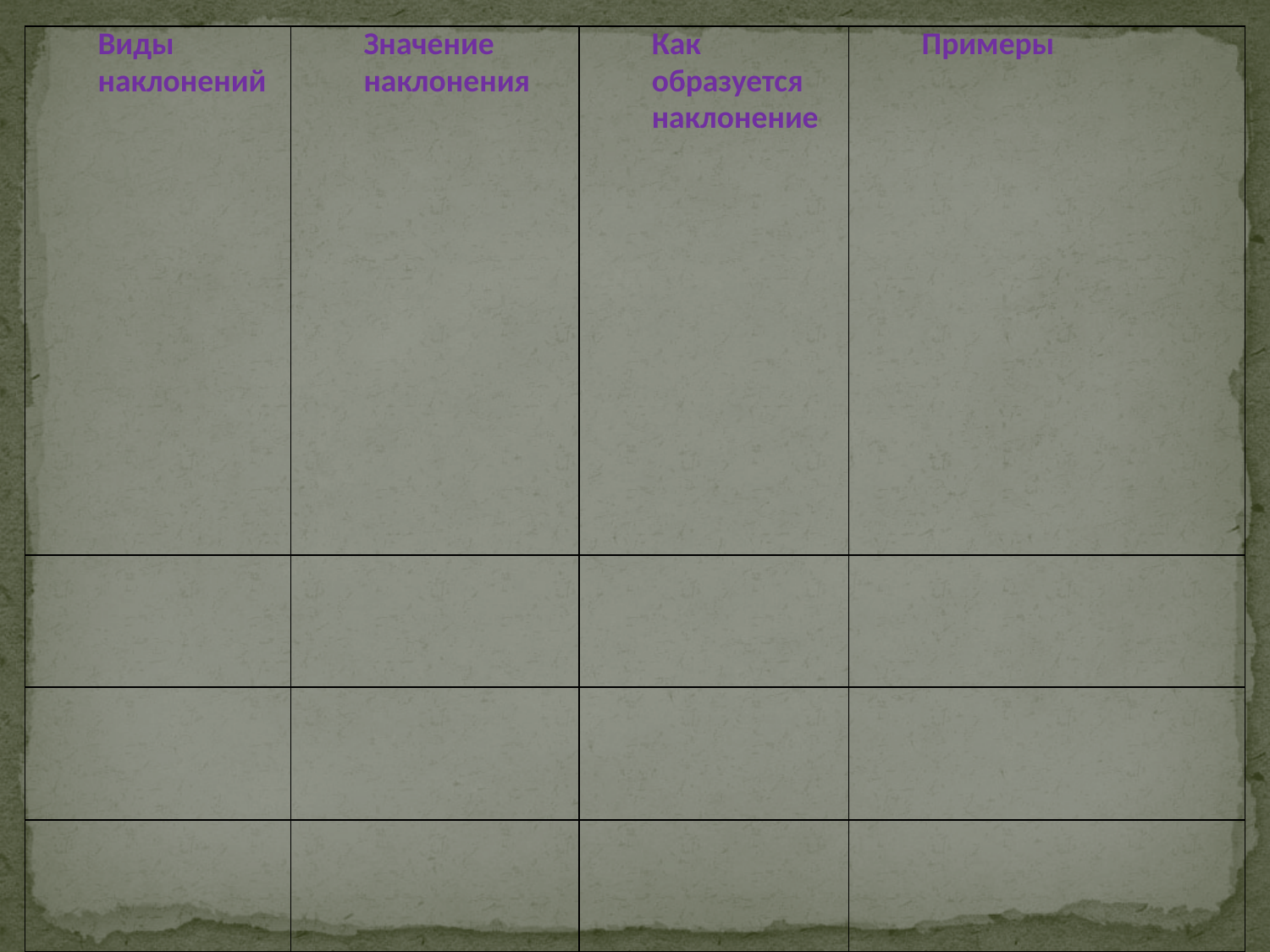

| Виды наклонений | Значение наклонения | Как образуется наклонение | Примеры |
| --- | --- | --- | --- |
|  |  |  |  |
|  |  |  |  |
|  |  |  |  |